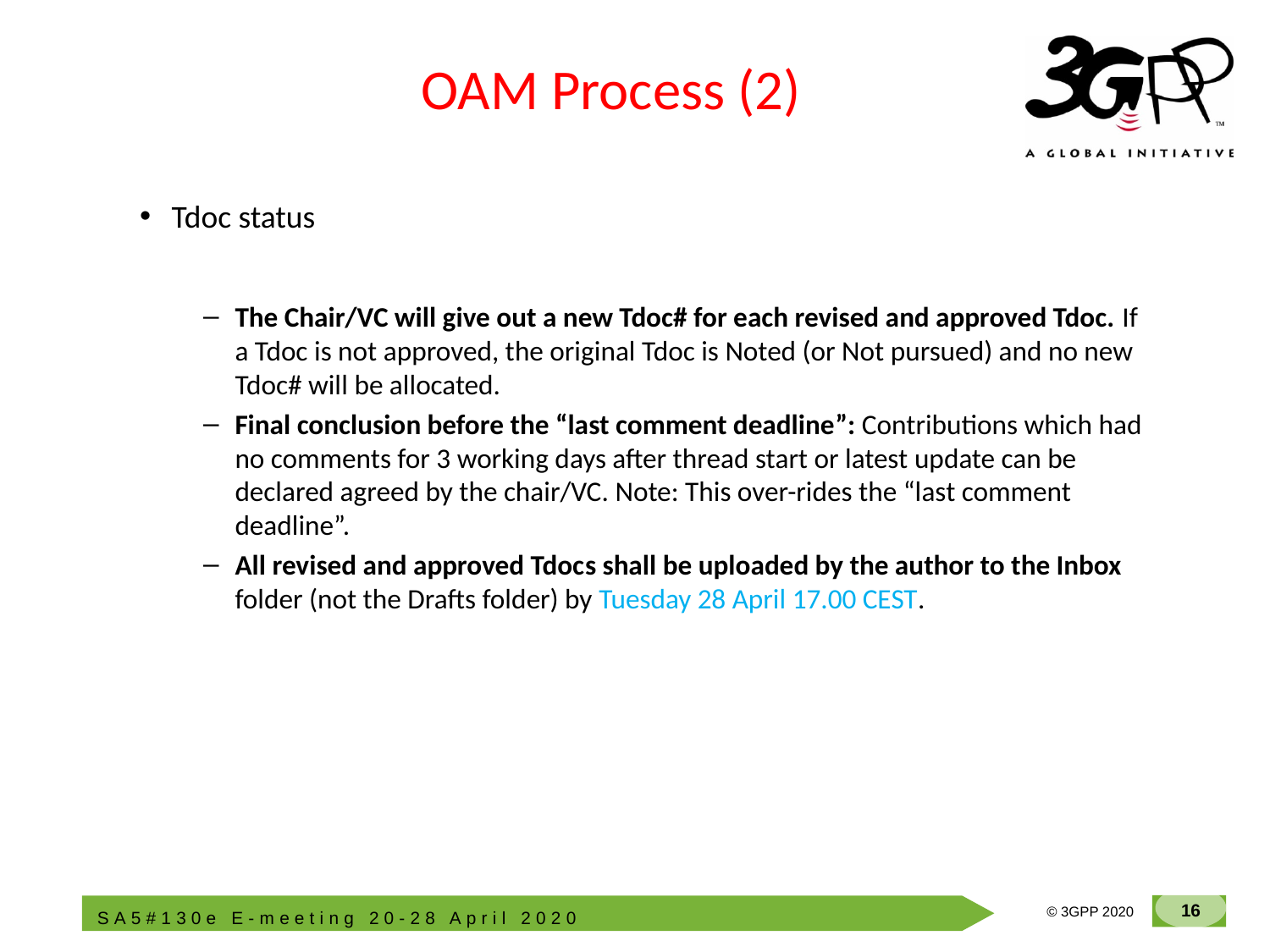

# OAM Process (2)
Tdoc status

The Chair/VC will give out a new Tdoc# for each revised and approved Tdoc. If a Tdoc is not approved, the original Tdoc is Noted (or Not pursued) and no new Tdoc# will be allocated.
Final conclusion before the “last comment deadline”: Contributions which had no comments for 3 working days after thread start or latest update can be declared agreed by the chair/VC. Note: This over-rides the “last comment deadline”.
All revised and approved Tdocs shall be uploaded by the author to the Inbox folder (not the Drafts folder) by Tuesday 28 April 17.00 CEST.